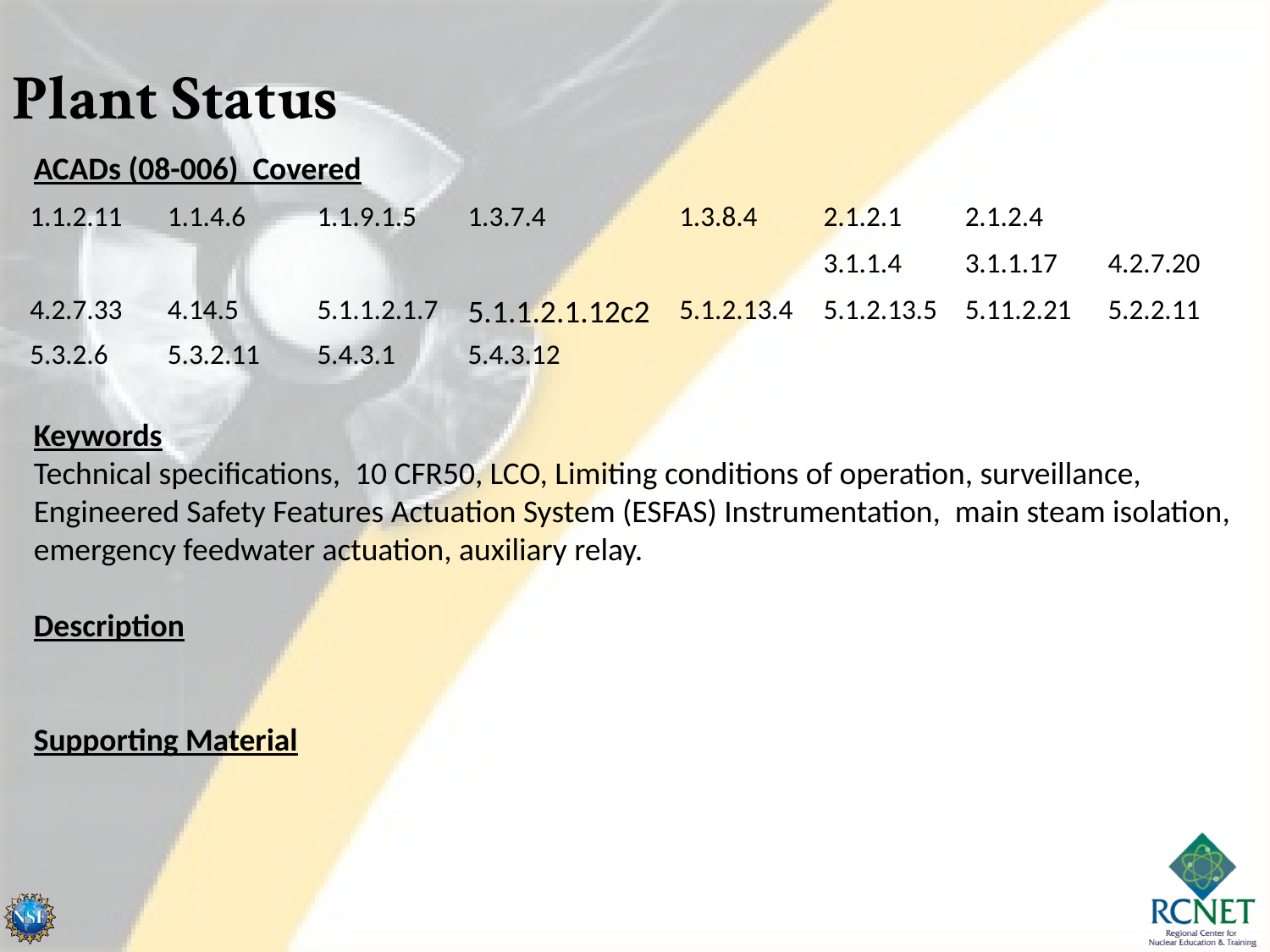

Plant Status
ACADs (08-006)  Covered

Keywords
Technical specifications,  10 CFR50, LCO, Limiting conditions of operation, surveillance, Engineered Safety Features Actuation System (ESFAS) Instrumentation,  main steam isolation, emergency feedwater actuation, auxiliary relay.

Description

Supporting Material

| 1.1.2.11 | 1.1.4.6 | 1.1.9.1.5 | 1.3.7.4 | 1.3.8.4 | 2.1.2.1 | 2.1.2.4 |  |
| --- | --- | --- | --- | --- | --- | --- | --- |
|  |  |  |  |  | 3.1.1.4 | 3.1.1.17 | 4.2.7.20 |
| 4.2.7.33 | 4.14.5 | 5.1.1.2.1.7 | 5.1.1.2.1.12c2 | 5.1.2.13.4 | 5.1.2.13.5 | 5.11.2.21 | 5.2.2.11 |
| 5.3.2.6 | 5.3.2.11 | 5.4.3.1 | 5.4.3.12 |  |  |  |  |
|  |  |  |  |  |  |  |  |